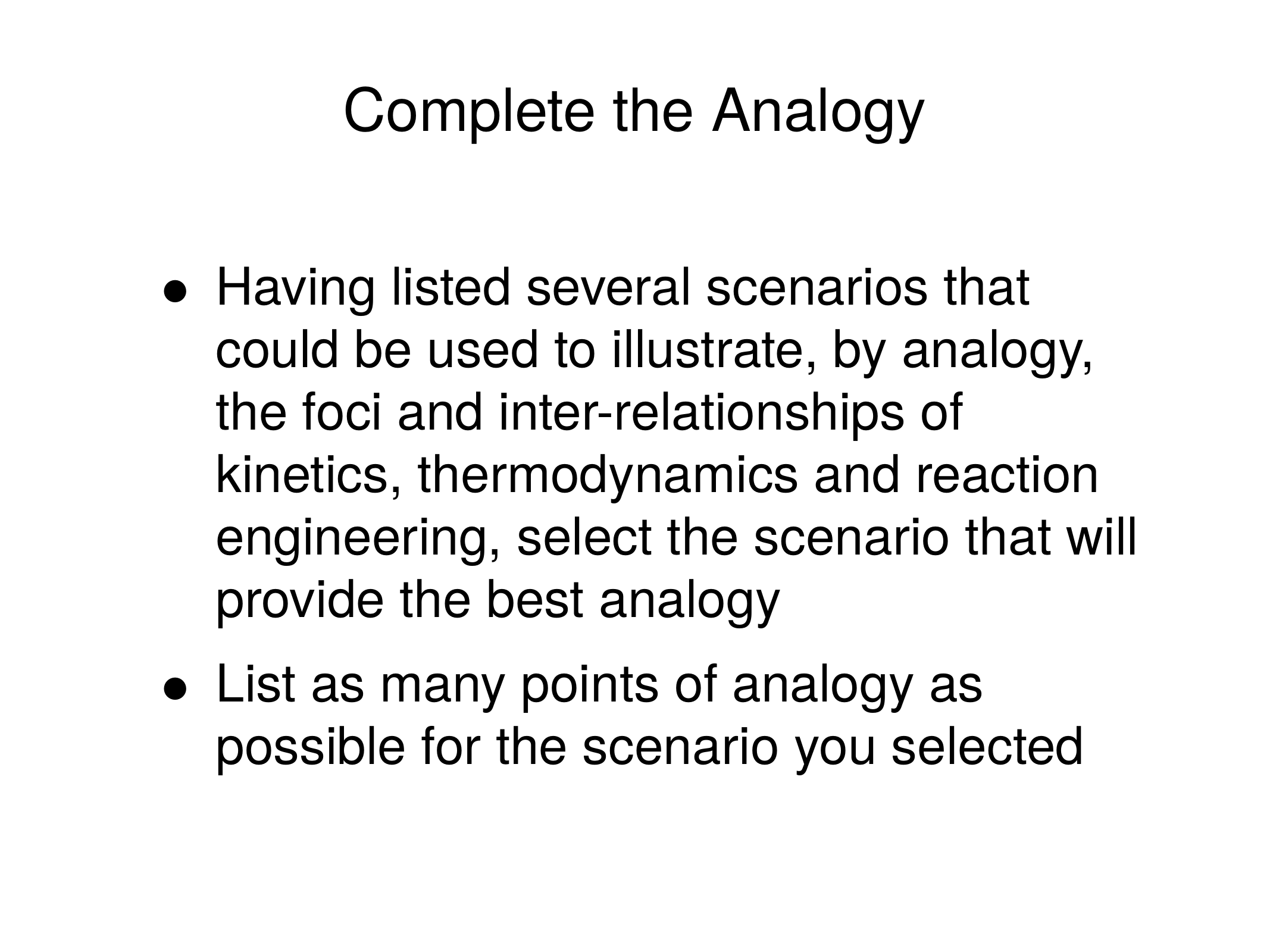

# Complete the Analogy
Having listed several scenarios that could be used to illustrate, by analogy, the foci and inter-relationships of kinetics, thermodynamics and reaction engineering, select the scenario that will provide the best analogy
List as many points of analogy as possible for the scenario you selected